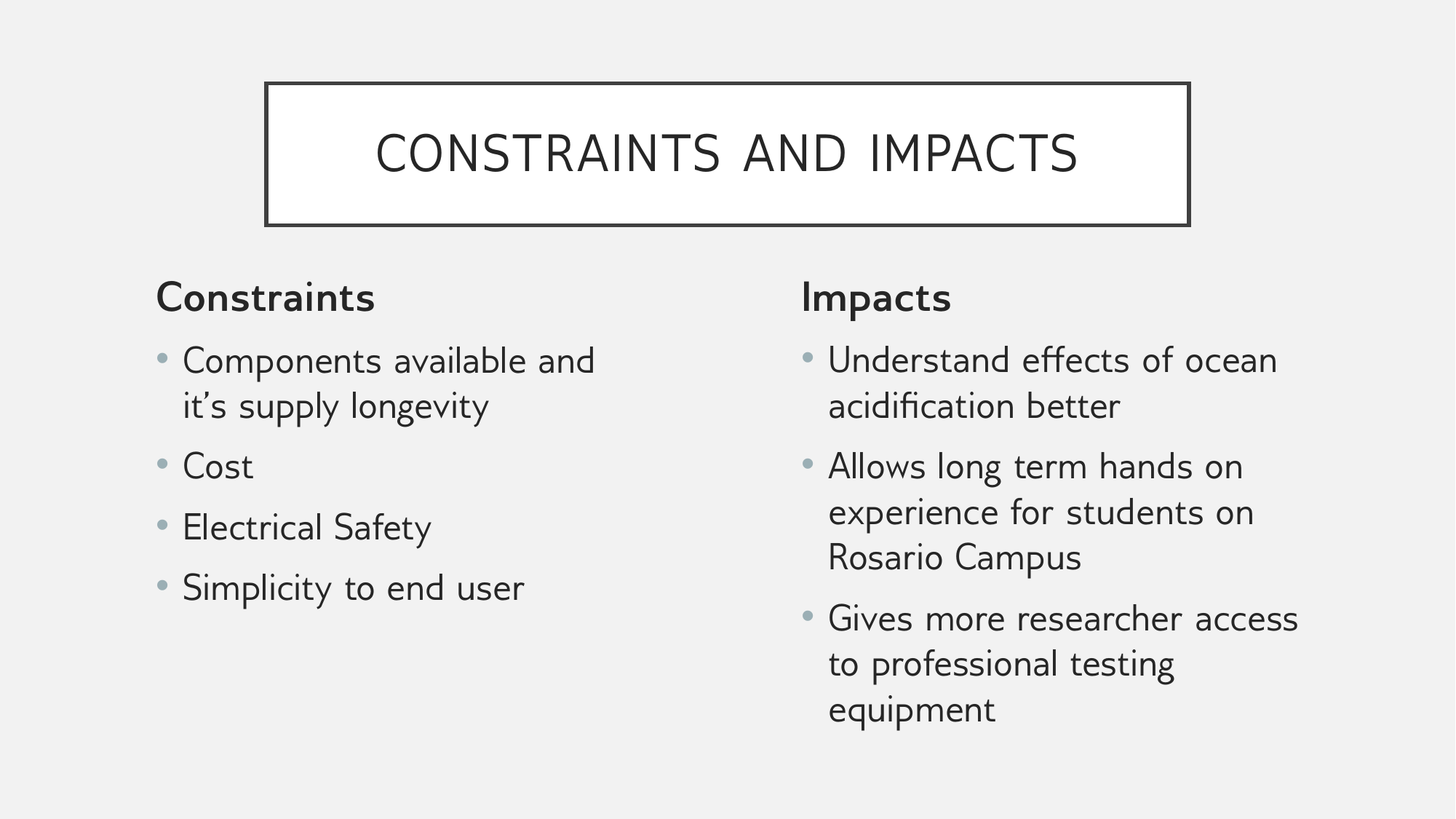

# Constraints and Impacts
Constraints
Components available and it’s supply longevity
Cost
Electrical Safety
Simplicity to end user

Impacts
Understand effects of ocean acidification better
Allows long term hands on experience for students on Rosario Campus
Gives more researcher access to professional testing equipment